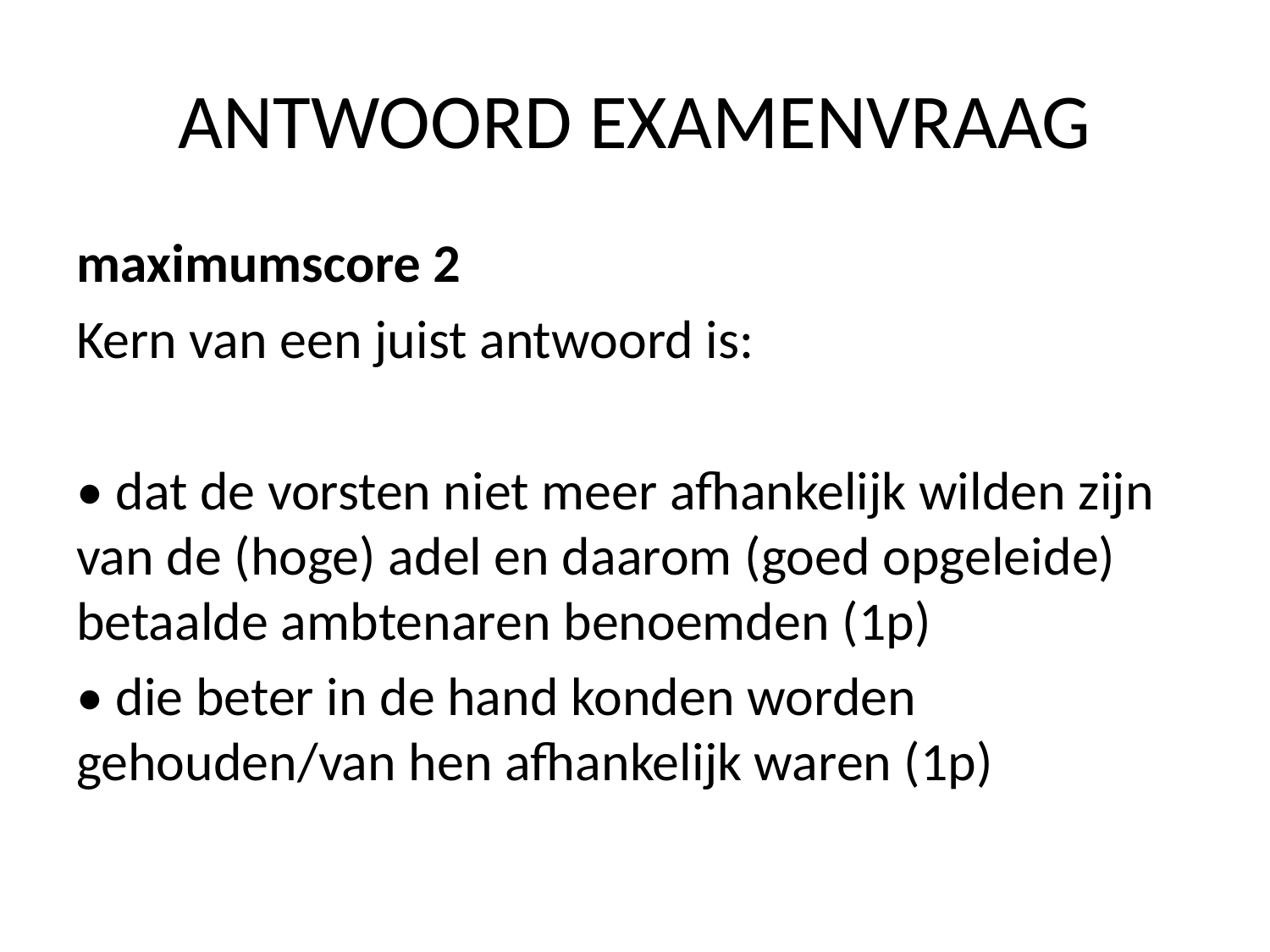

# ANTWOORD EXAMENVRAAG
maximumscore 2
Kern van een juist antwoord is:

• dat de vorsten niet meer afhankelijk wilden zijn van de (hoge) adel en daarom (goed opgeleide) betaalde ambtenaren benoemden (1p)
• die beter in de hand konden worden gehouden/van hen afhankelijk waren (1p)